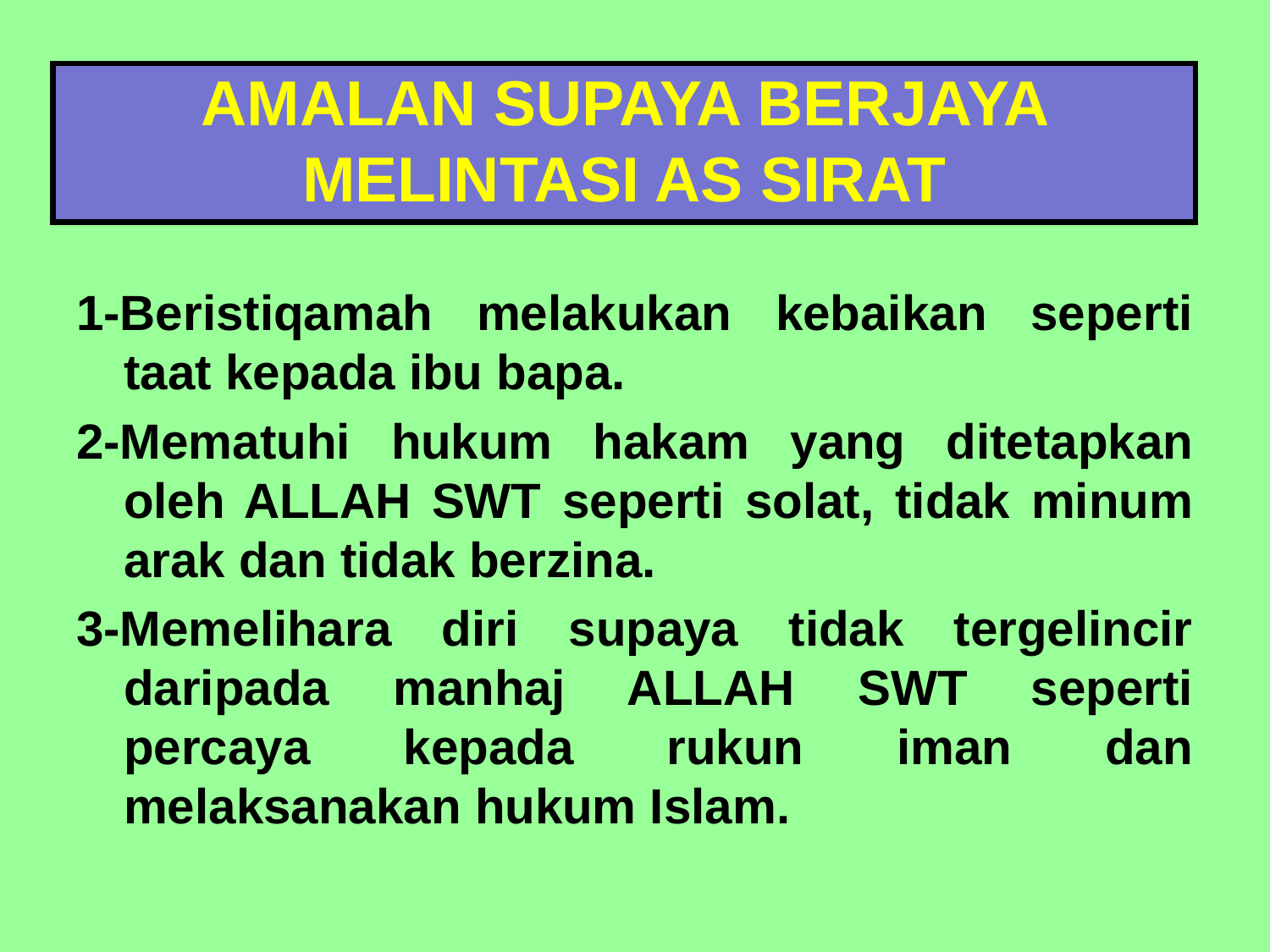

AMALAN SUPAYA BERJAYA MELINTASI AS SIRAT
1-Beristiqamah melakukan kebaikan seperti taat kepada ibu bapa.
2-Mematuhi hukum hakam yang ditetapkan oleh ALLAH SWT seperti solat, tidak minum arak dan tidak berzina.
3-Memelihara diri supaya tidak tergelincir daripada manhaj ALLAH SWT seperti percaya kepada rukun iman dan melaksanakan hukum Islam.